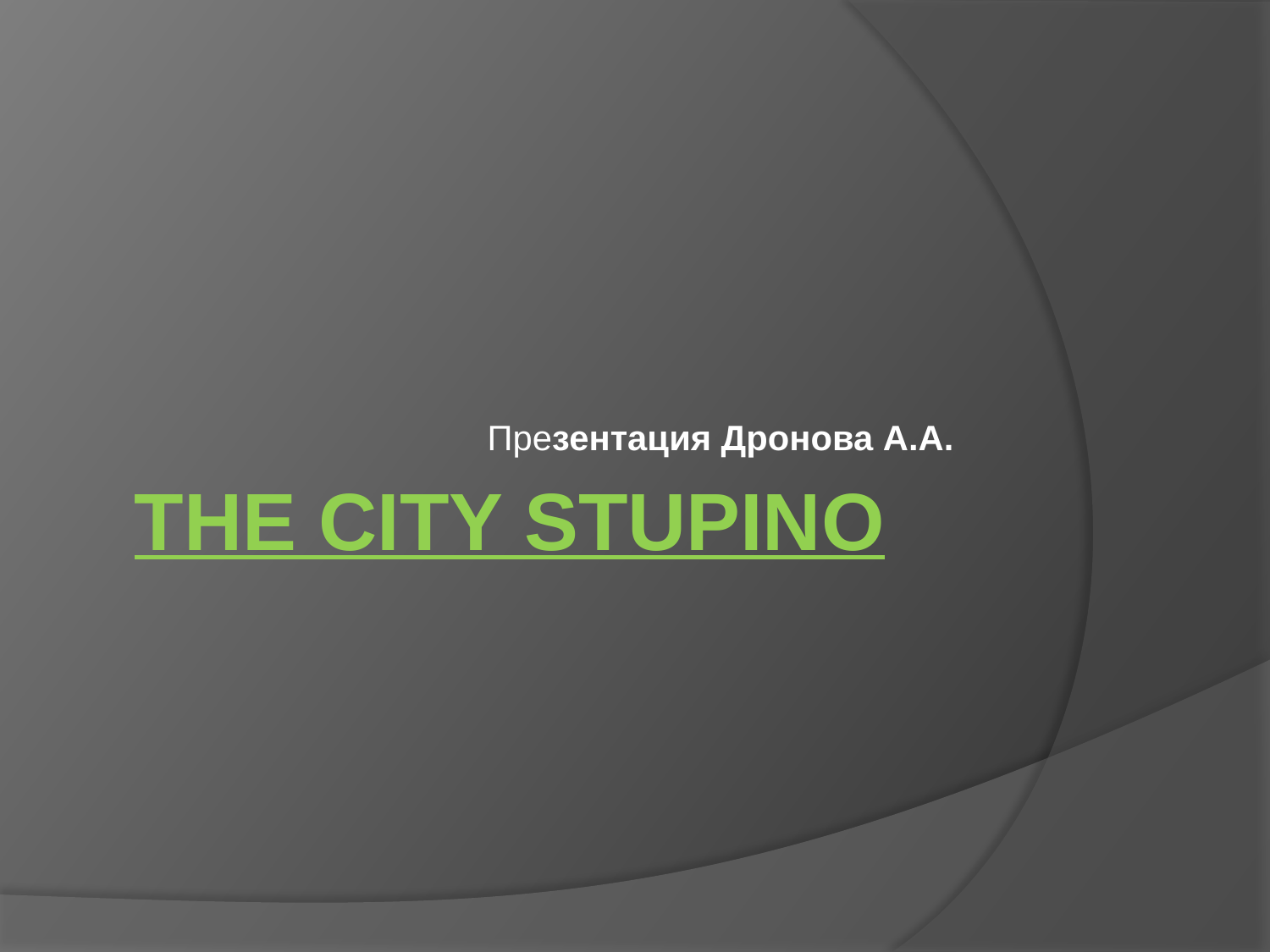

Презентация Дронова А.А.
# The city Stupino